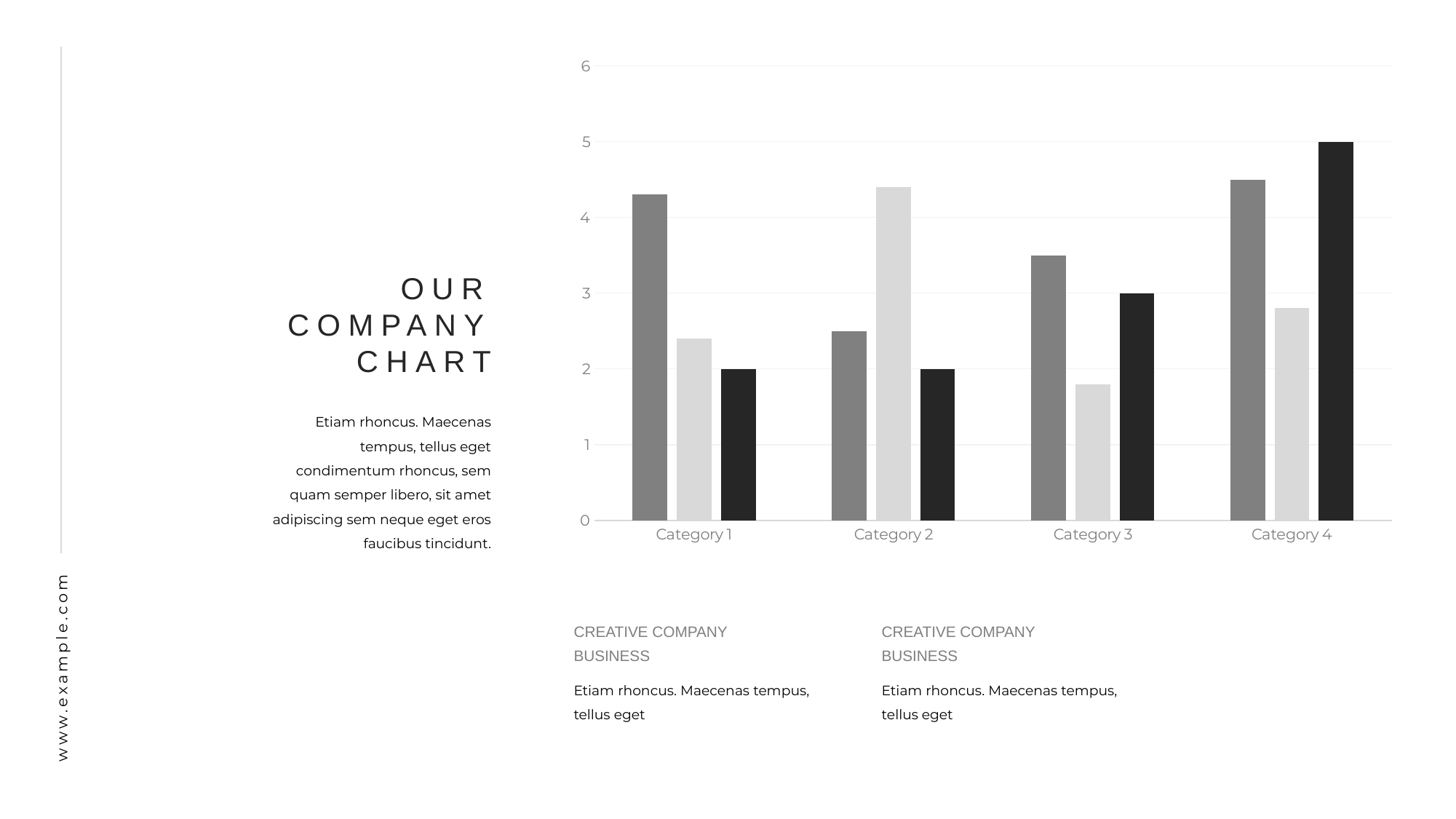

### Chart

| Category | Series 1 | Series 2 | Series 3 |
|---|---|---|---|
| Category 1 | 4.3 | 2.4 | 2.0 |
| Category 2 | 2.5 | 4.4 | 2.0 |
| Category 3 | 3.5 | 1.8 | 3.0 |
| Category 4 | 4.5 | 2.8 | 5.0 |
OUR COMPANY CHART
Etiam rhoncus. Maecenas tempus, tellus eget condimentum rhoncus, sem quam semper libero, sit amet adipiscing sem neque eget eros faucibus tincidunt.
CREATIVE COMPANY BUSINESS
CREATIVE COMPANY BUSINESS
www.example.com
Etiam rhoncus. Maecenas tempus, tellus eget
Etiam rhoncus. Maecenas tempus, tellus eget